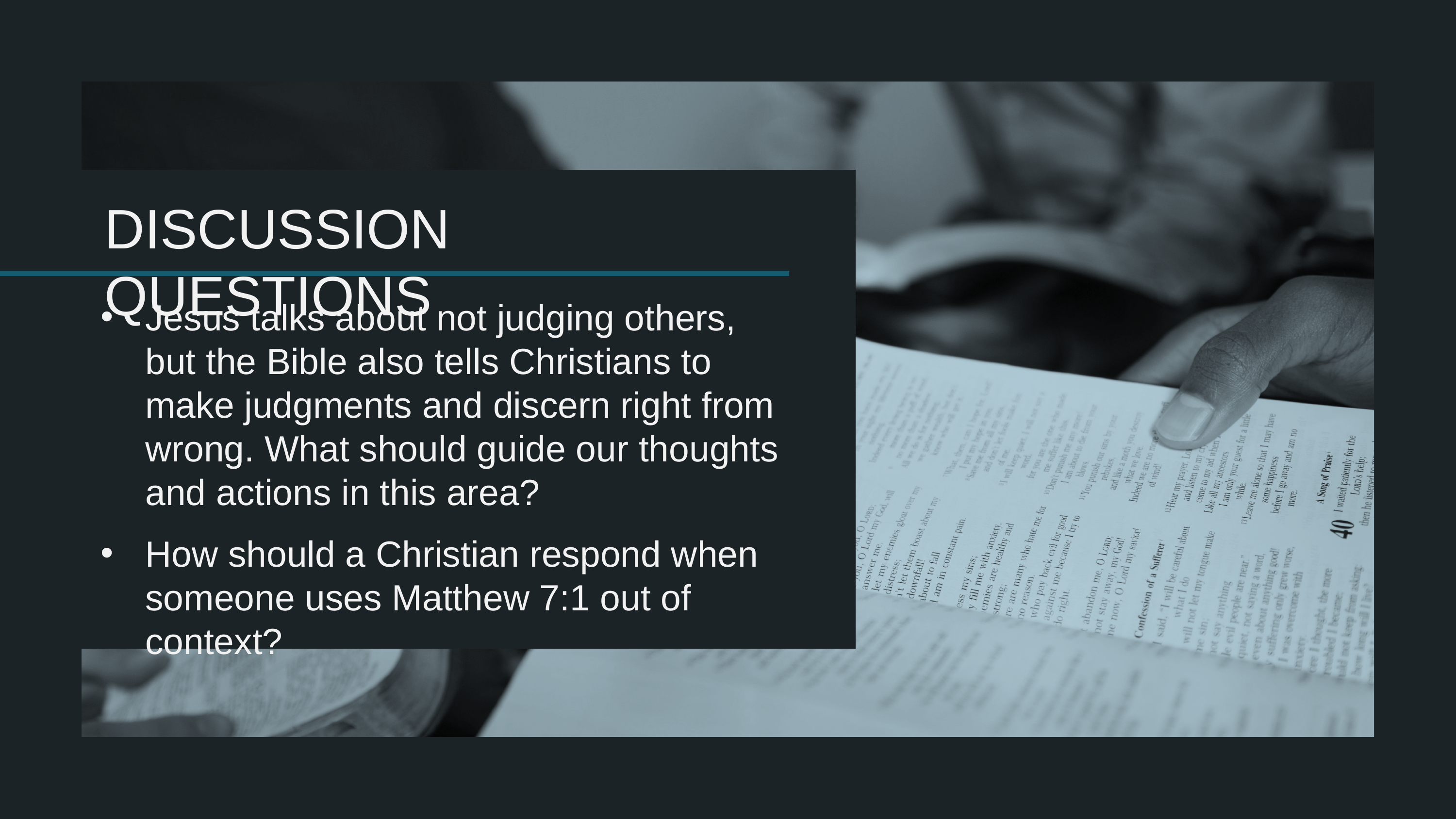

Jesus talks about not judging others, but the Bible also tells Christians to make judgments and discern right from wrong. What should guide our thoughts and actions in this area?
How should a Christian respond when someone uses Matthew 7:1 out of context?